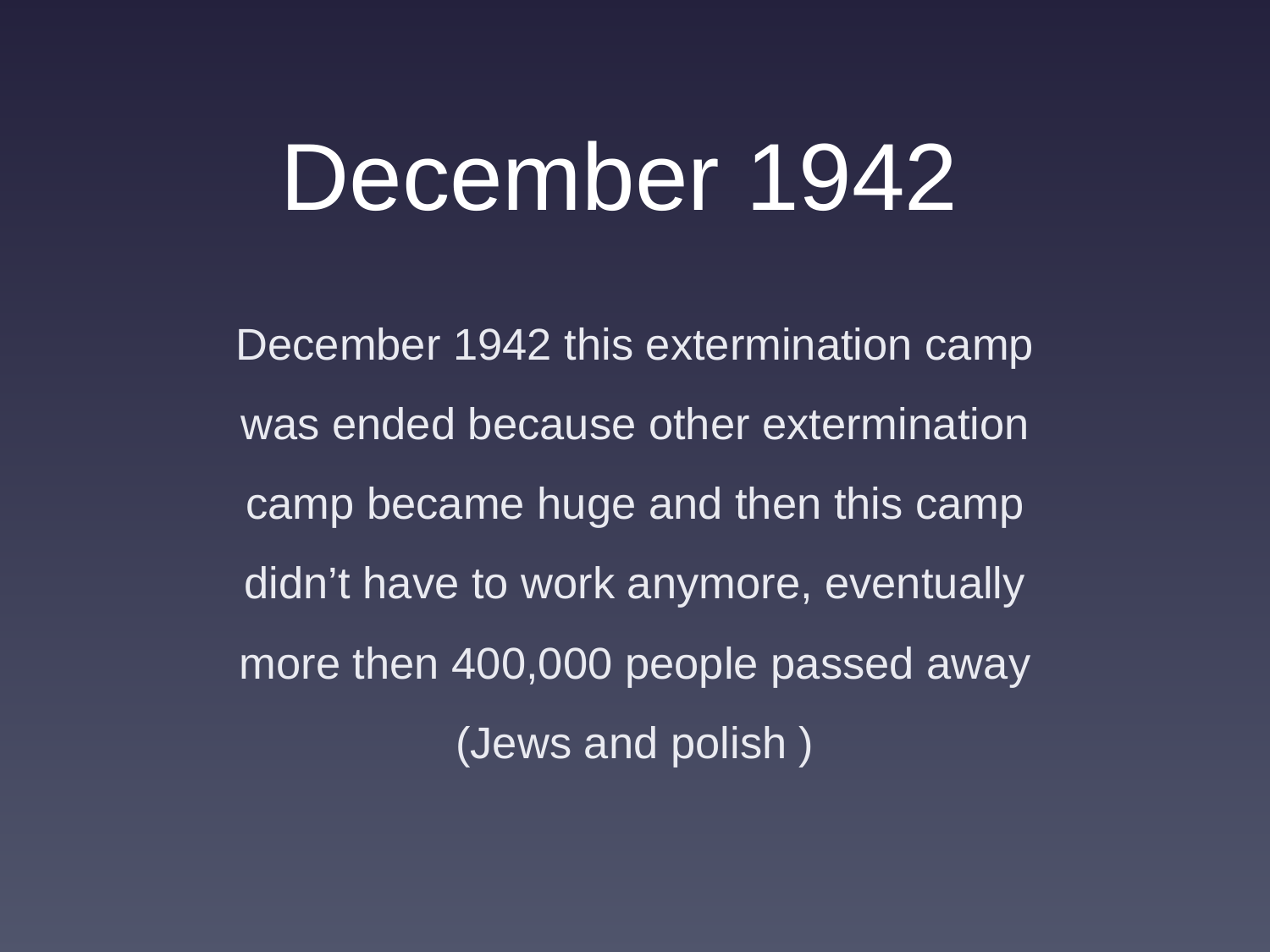

# December 1942
December 1942 this extermination camp was ended because other extermination camp became huge and then this camp didn’t have to work anymore, eventually more then 400,000 people passed away (Jews and polish )